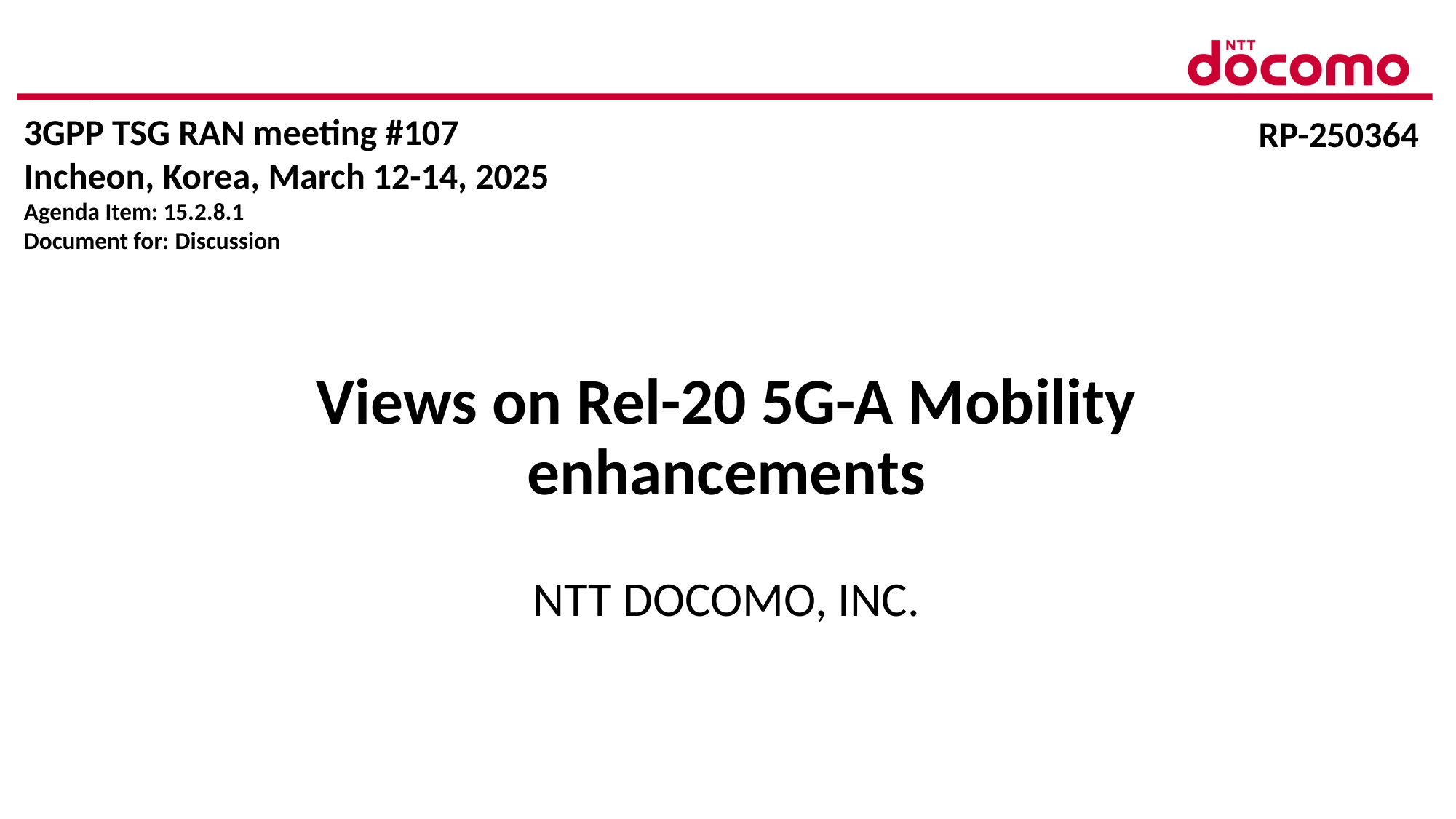

3GPP TSG RAN meeting #107
Incheon, Korea, March 12-14, 2025
Agenda Item: 15.2.8.1
Document for: Discussion
RP-250364
# Views on Rel-20 5G-A Mobility enhancements
NTT DOCOMO, INC.